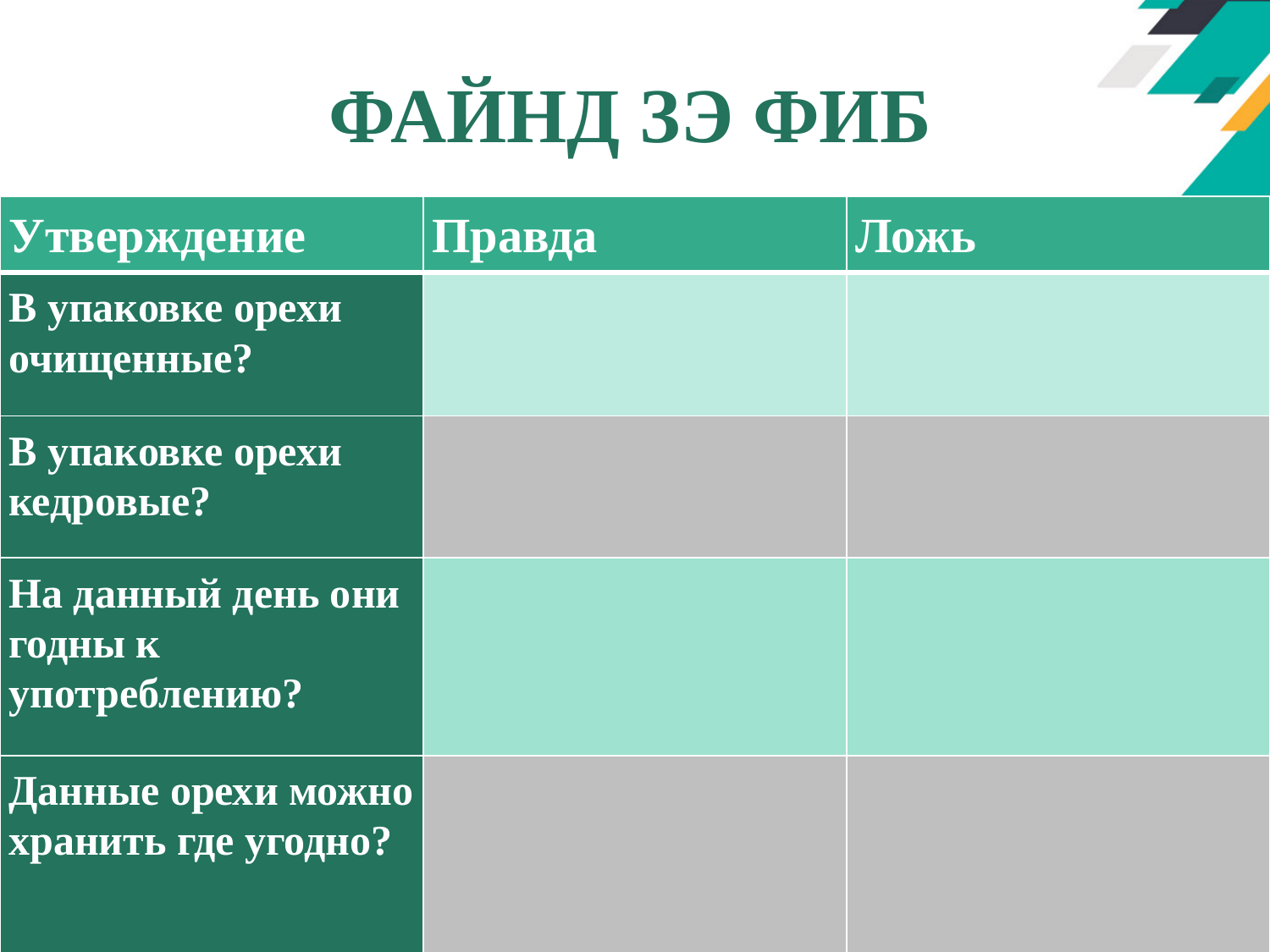

# ФАЙНД ЗЭ ФИБ
| Утверждение | Правда | Ложь |
| --- | --- | --- |
| В упаковке орехи очищенные? |  |  |
| В упаковке орехи кедровые? |  |  |
| На данный день они годны к употреблению? |  |  |
| Данные орехи можно хранить где угодно? |  |  |